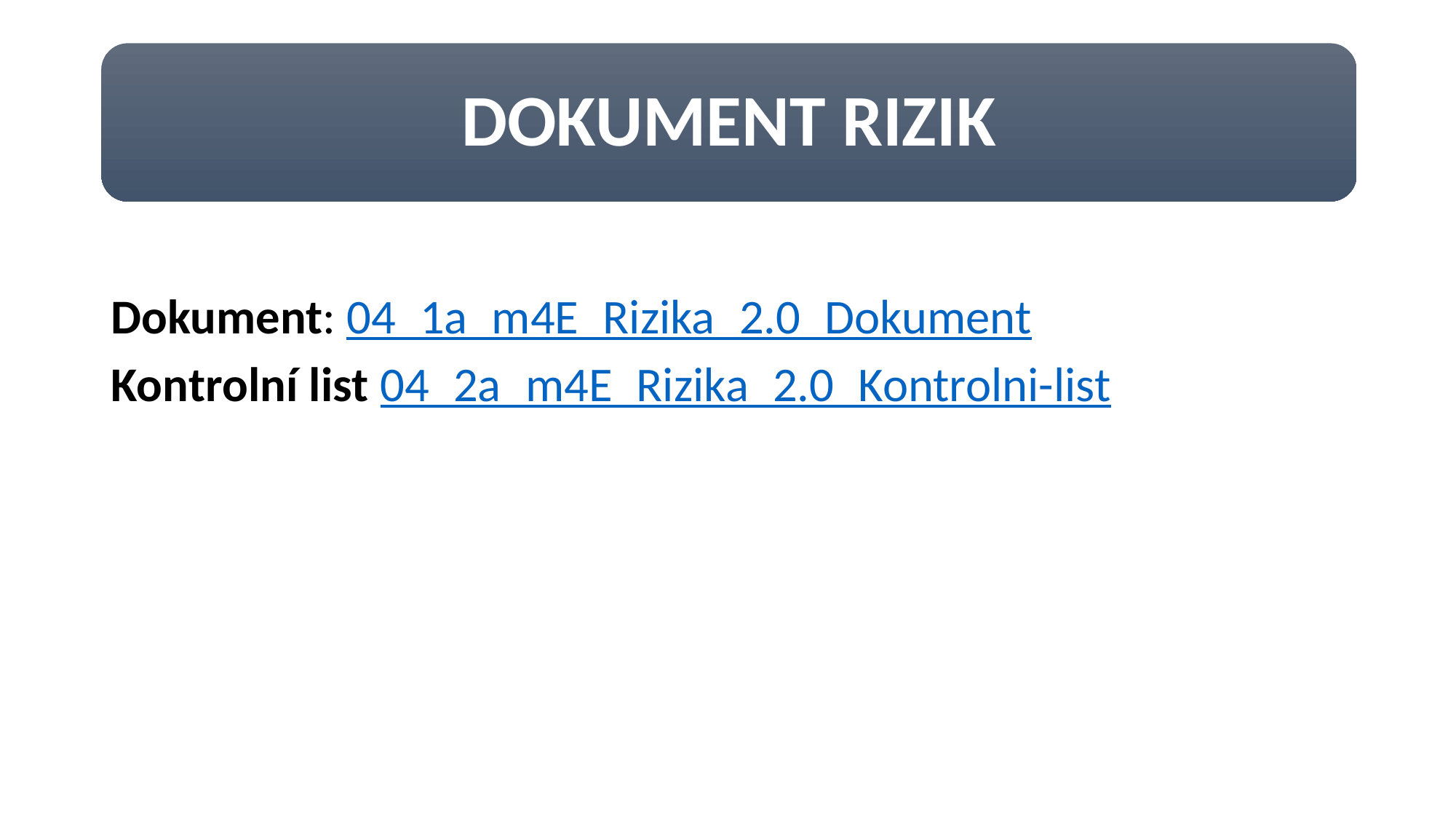

Dokument rizik

Dokument: 04_1a_m4E_Rizika_2.0_Dokument
Kontrolní list 04_2a_m4E_Rizika_2.0_Kontrolni-list